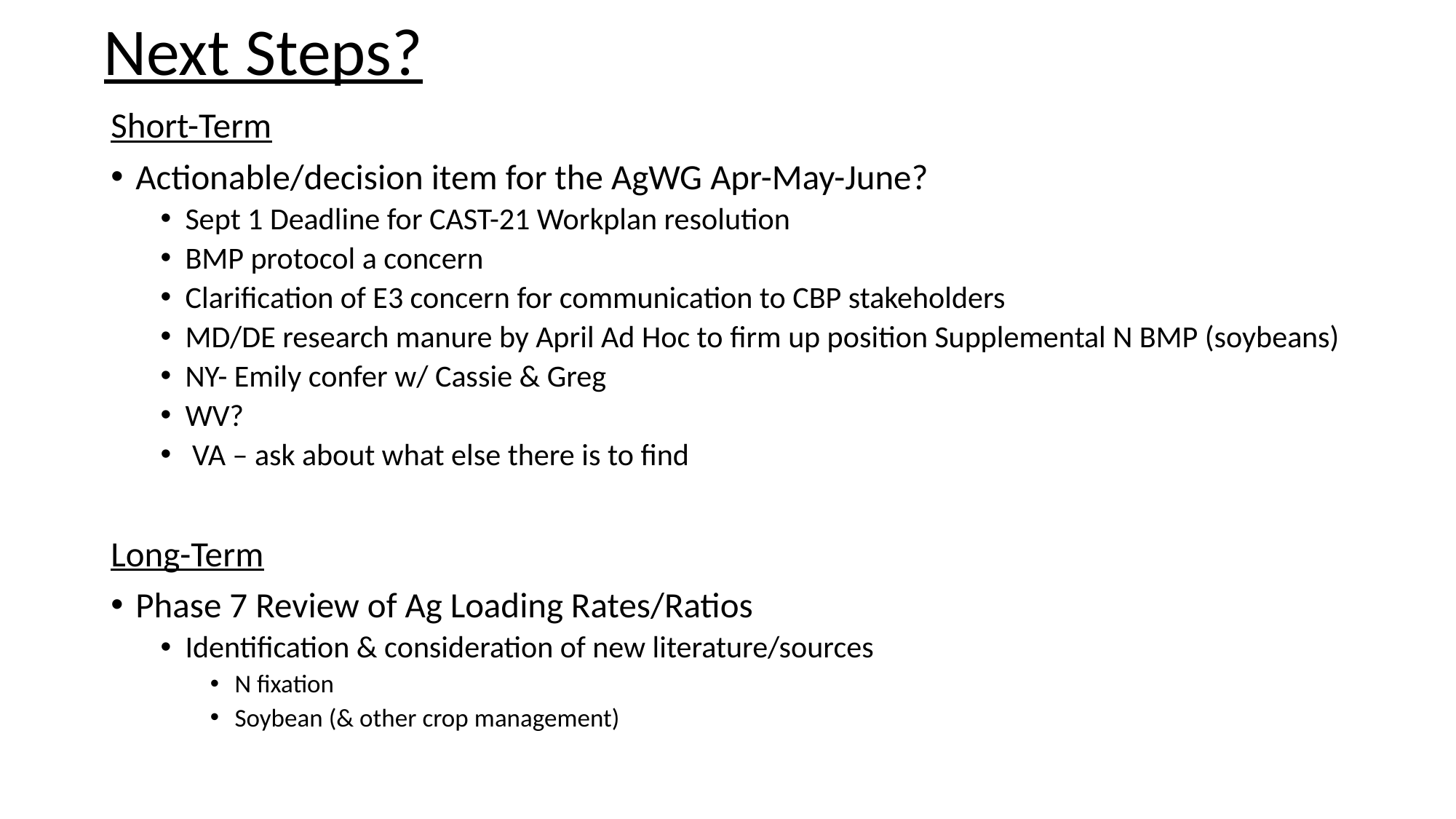

# Next Steps?
Short-Term
Actionable/decision item for the AgWG Apr-May-June?
Sept 1 Deadline for CAST-21 Workplan resolution
BMP protocol a concern
Clarification of E3 concern for communication to CBP stakeholders
MD/DE research manure by April Ad Hoc to firm up position Supplemental N BMP (soybeans)
NY- Emily confer w/ Cassie & Greg
WV?
 VA – ask about what else there is to find

Long-Term
Phase 7 Review of Ag Loading Rates/Ratios
Identification & consideration of new literature/sources
N fixation
Soybean (& other crop management)